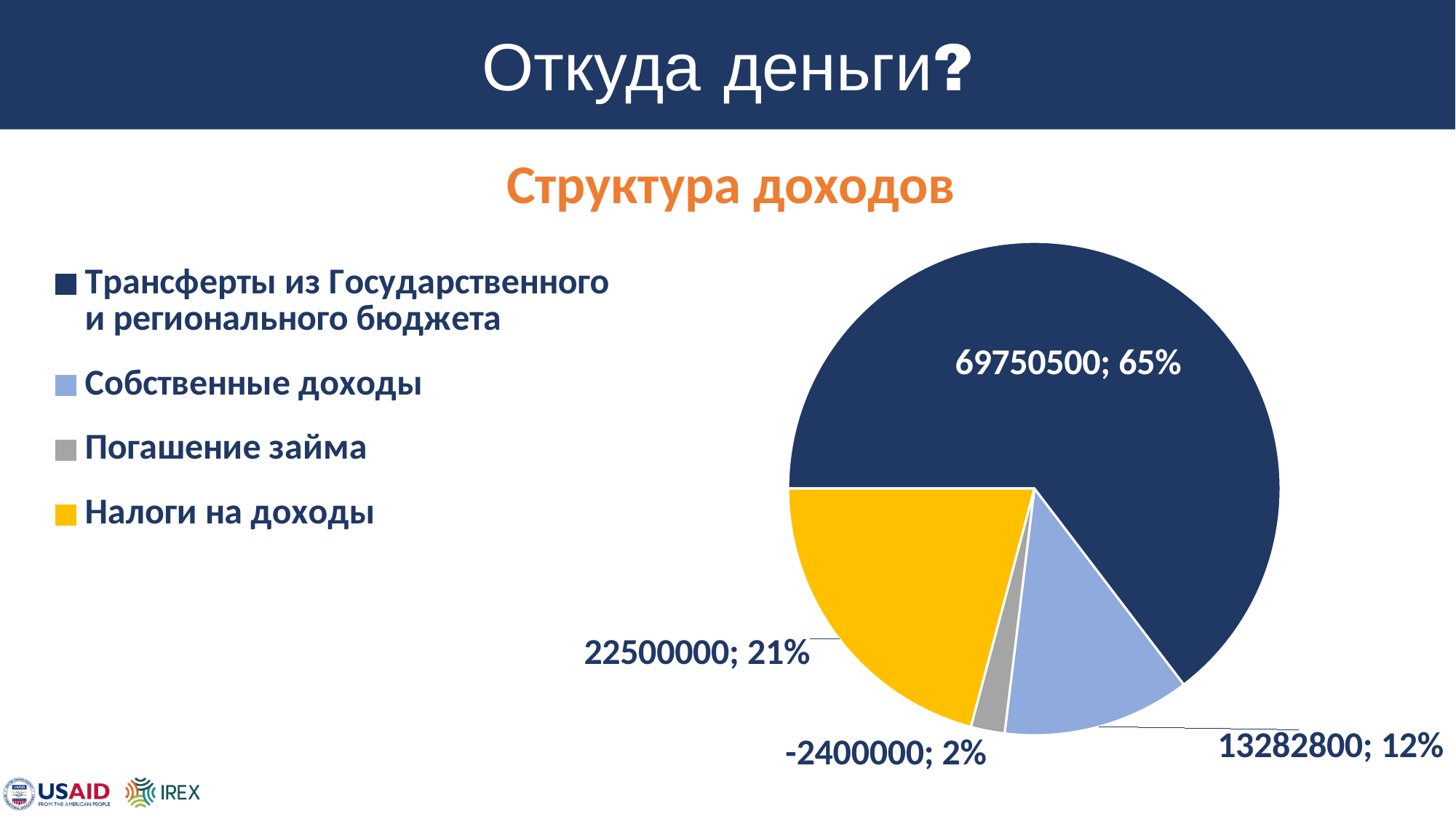

# Откуда деньги?
Структура доходов

### Chart

| Category | Column1 |
|---|---|
| Трансферты из Государственного и регионального бюджета | 69750500.0 |
| Собственные доходы | 13282800.0 |
| Погашение займа | -2400000.0 |
| Налоги на доходы | 22500000.0 |